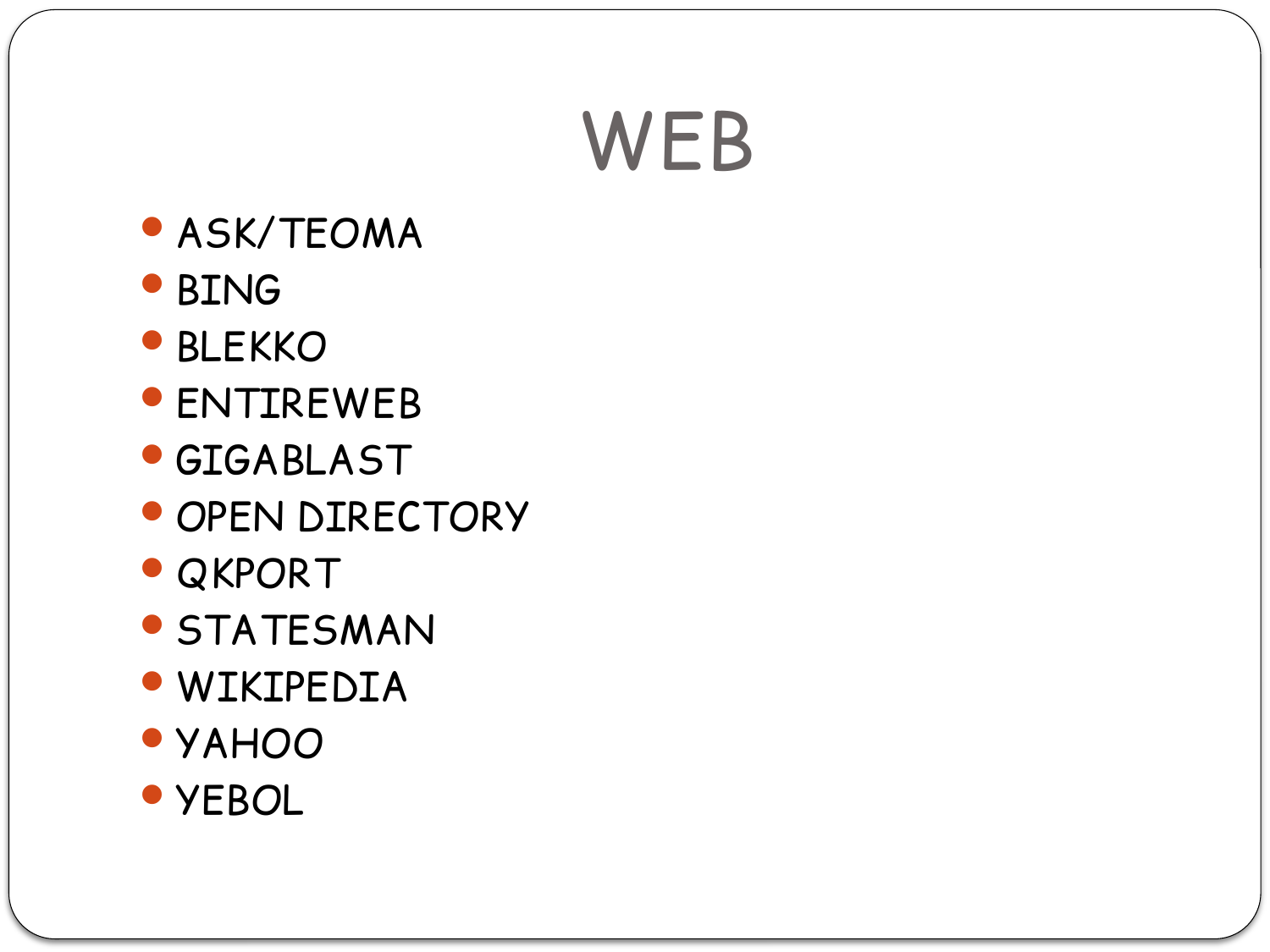

# WEB
ASK/TEOMA
BING
BLEKKO
ENTIREWEB
GIGABLAST
OPEN DIRECTORY
QKPORT
STATESMAN
WIKIPEDIA
YAHOO
YEBOL